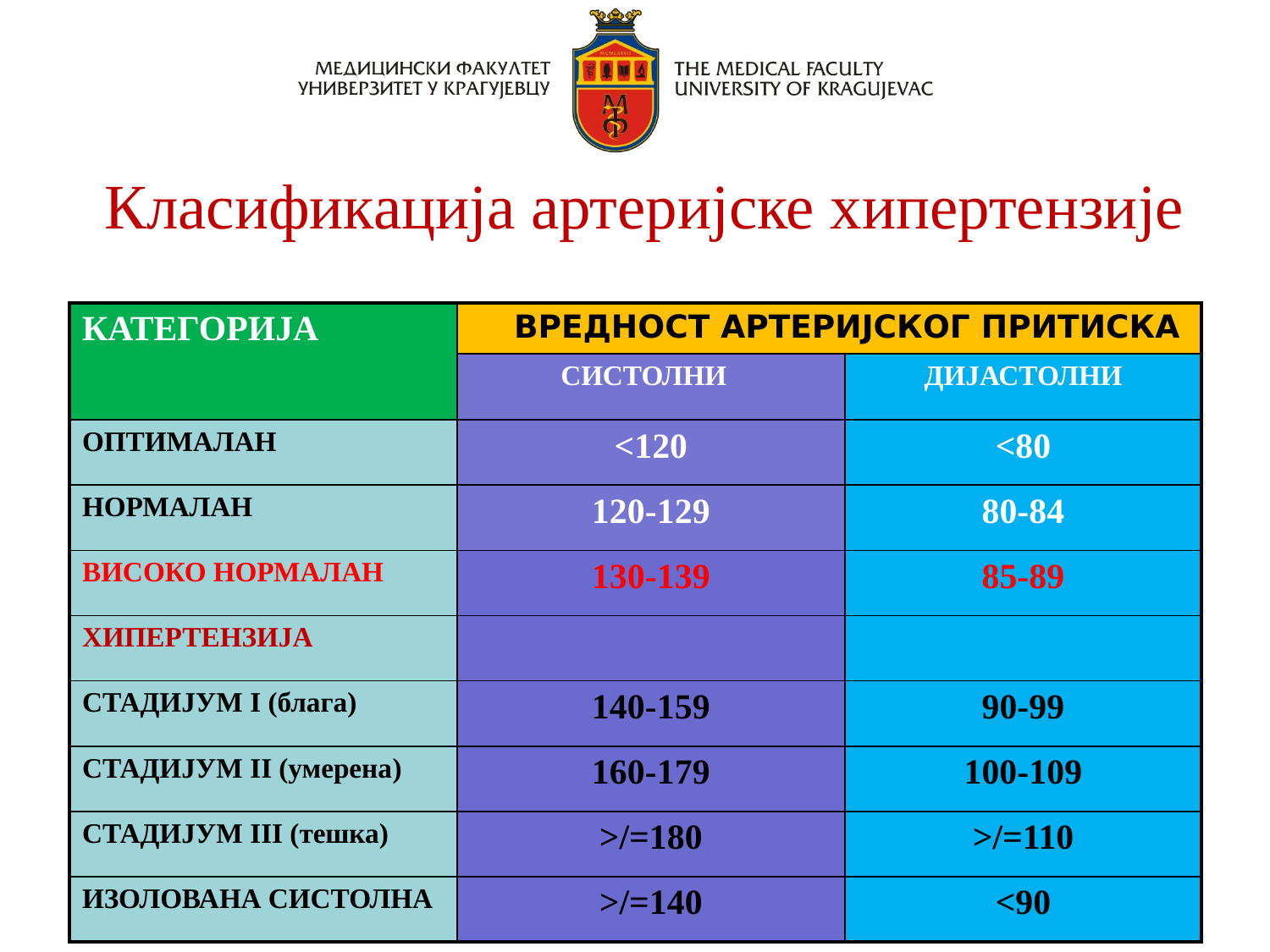

# Класификација артеријске хипертензије
| КАТЕГОРИЈА | ВРЕДНОСТ АРТЕРИЈСКОГ ПРИТИСКА |  |
| --- | --- | --- |
|  | СИСТОЛНИ | ДИЈАСТОЛНИ |
| ОПТИМАЛАН | <120 | <80 |
| НОРМАЛАН | 120-129 | 80-84 |
| ВИСОКО НОРМАЛАН | 130-139 | 85-89 |
| ХИПЕРТЕНЗИЈА |  |  |
| СТАДИЈУМ I (блага) | 140-159 | 90-99 |
| СТАДИЈУМ II (умерена) | 160-179 | 100-109 |
| СТАДИЈУМ III (тешка) | >/=180 | >/=110 |
| ИЗОЛОВАНА СИСТОЛНА | >/=140 | <90 |